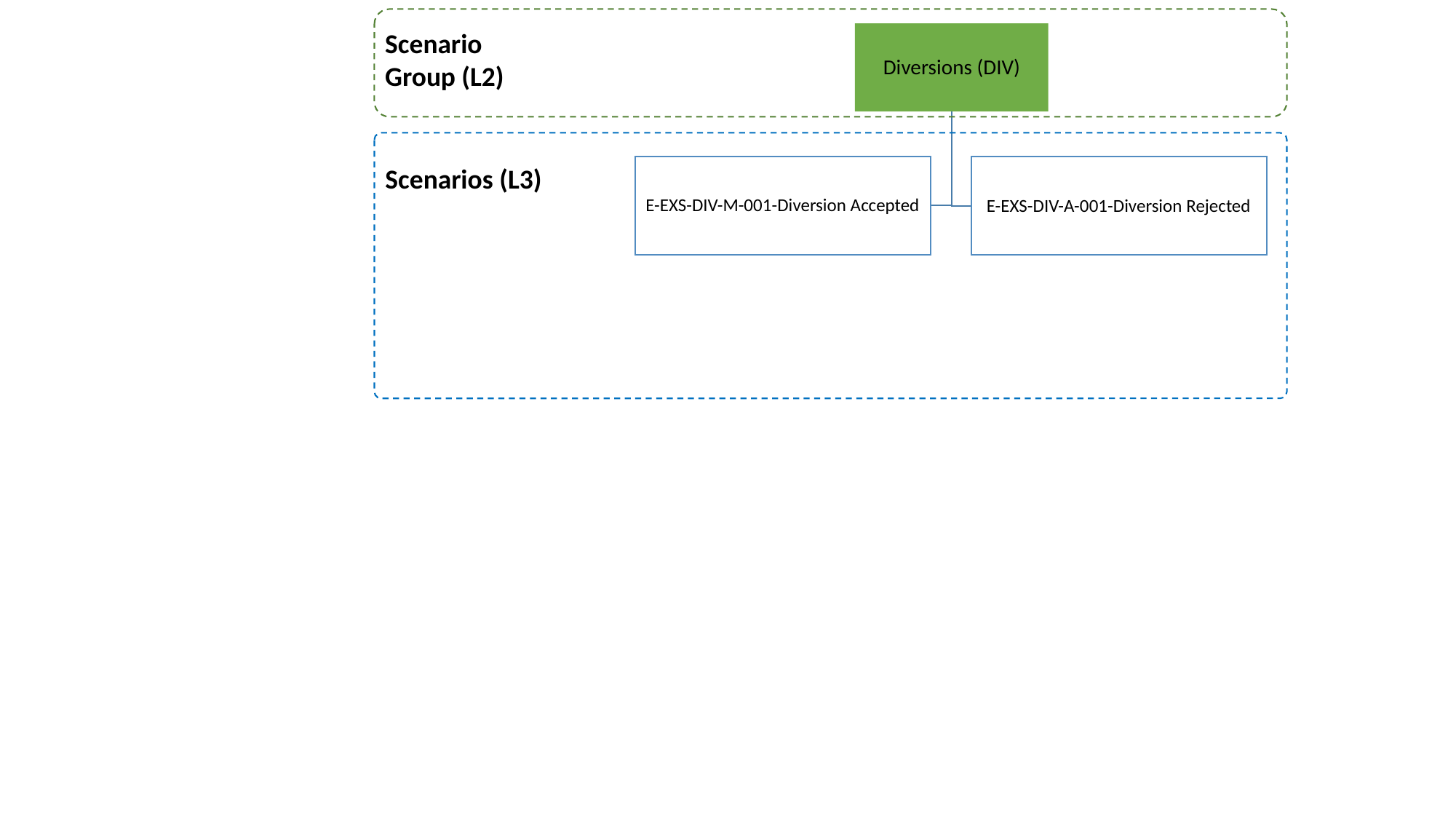

Diversions (DIV)
E-EXS-DIV-M-001-Diversion Accepted
E-EXS-DIV-A-001-Diversion Rejected
Scenario Group (L2)

Scenarios (L3)